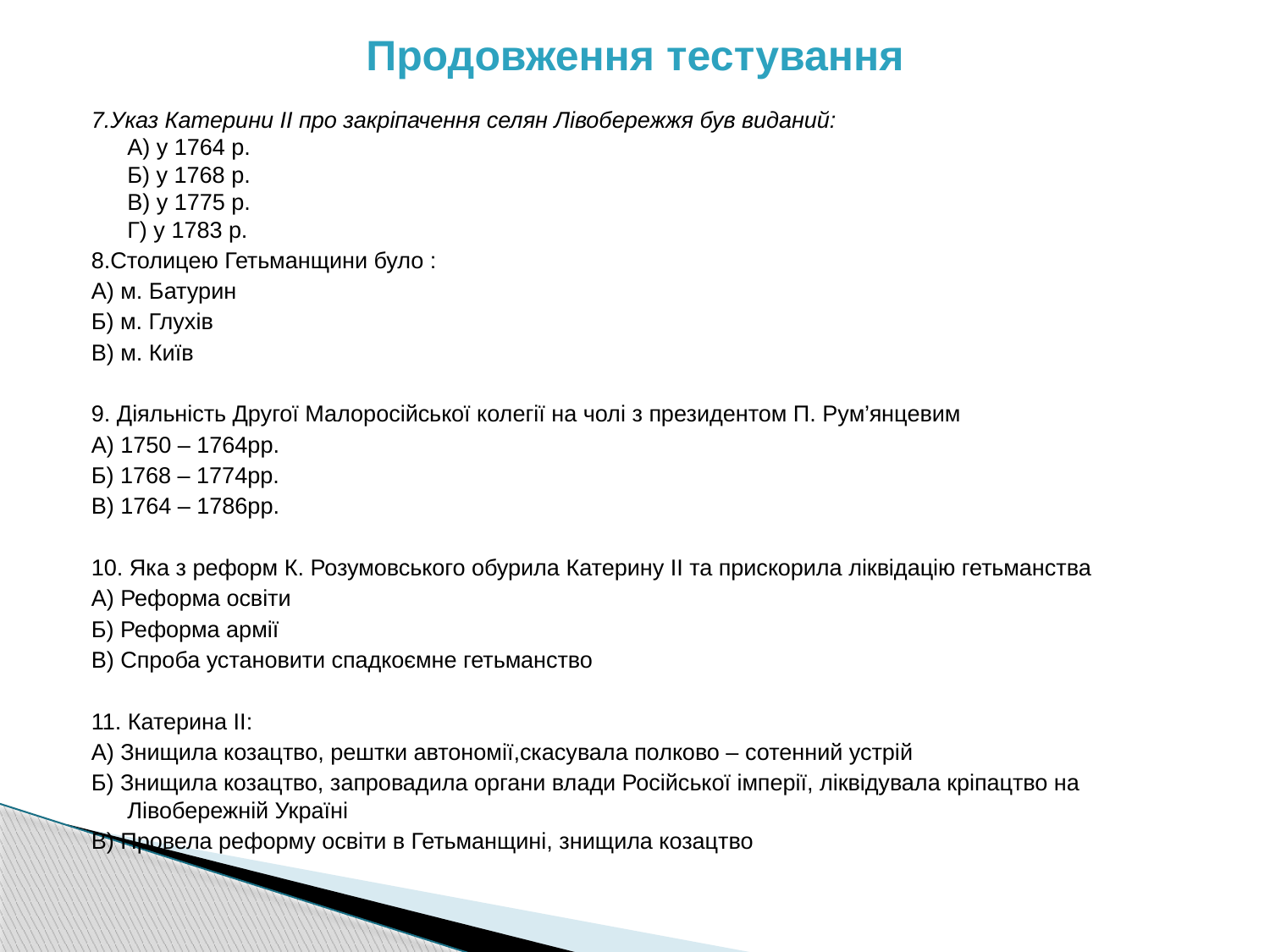

# Продовження тестування
7.Указ Катерини ІІ про закріпачення селян Лівобережжя був виданий:
А) у 1764 р.
Б) у 1768 р.
В) у 1775 р.
Г) у 1783 р.
8.Столицею Гетьманщини було :
А) м. Батурин
Б) м. Глухів
В) м. Київ

9. Діяльність Другої Малоросійської колегії на чолі з президентом П. Рум’янцевим
А) 1750 – 1764рр.
Б) 1768 – 1774рр.
В) 1764 – 1786рр.

10. Яка з реформ К. Розумовського обурила Катерину ІІ та прискорила ліквідацію гетьманства
А) Реформа освіти
Б) Реформа армії
В) Спроба установити спадкоємне гетьманство

11. Катерина ІІ:
А) Знищила козацтво, рештки автономії,скасувала полково – сотенний устрій
Б) Знищила козацтво, запровадила органи влади Російської імперії, ліквідувала кріпацтво на Лівобережній Україні
В) Провела реформу освіти в Гетьманщині, знищила козацтво